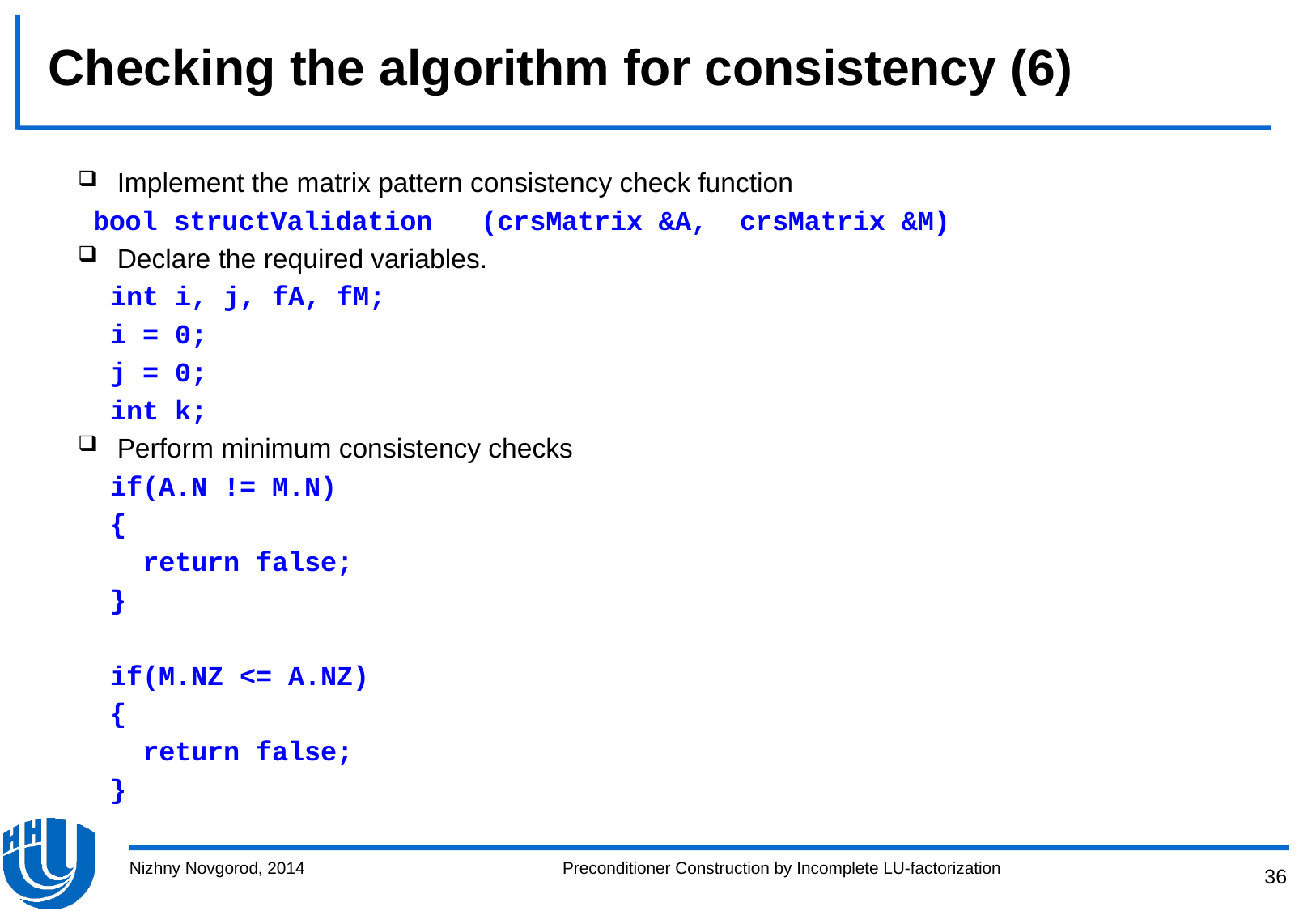

# Checking the algorithm for consistency (6)
Implement the matrix pattern consistency check function
  bool structValidation   (crsMatrix &A,  crsMatrix &M)
Declare the required variables.
  int i, j, fA, fM;
  i = 0;
  j = 0;
  int k;
Perform minimum consistency checks
  if(A.N != M.N)
  {
    return false;
  }

  if(M.NZ <= A.NZ)
  {
    return false;
  }
Nizhny Novgorod, 2014
Preconditioner Construction by Incomplete LU-factorization